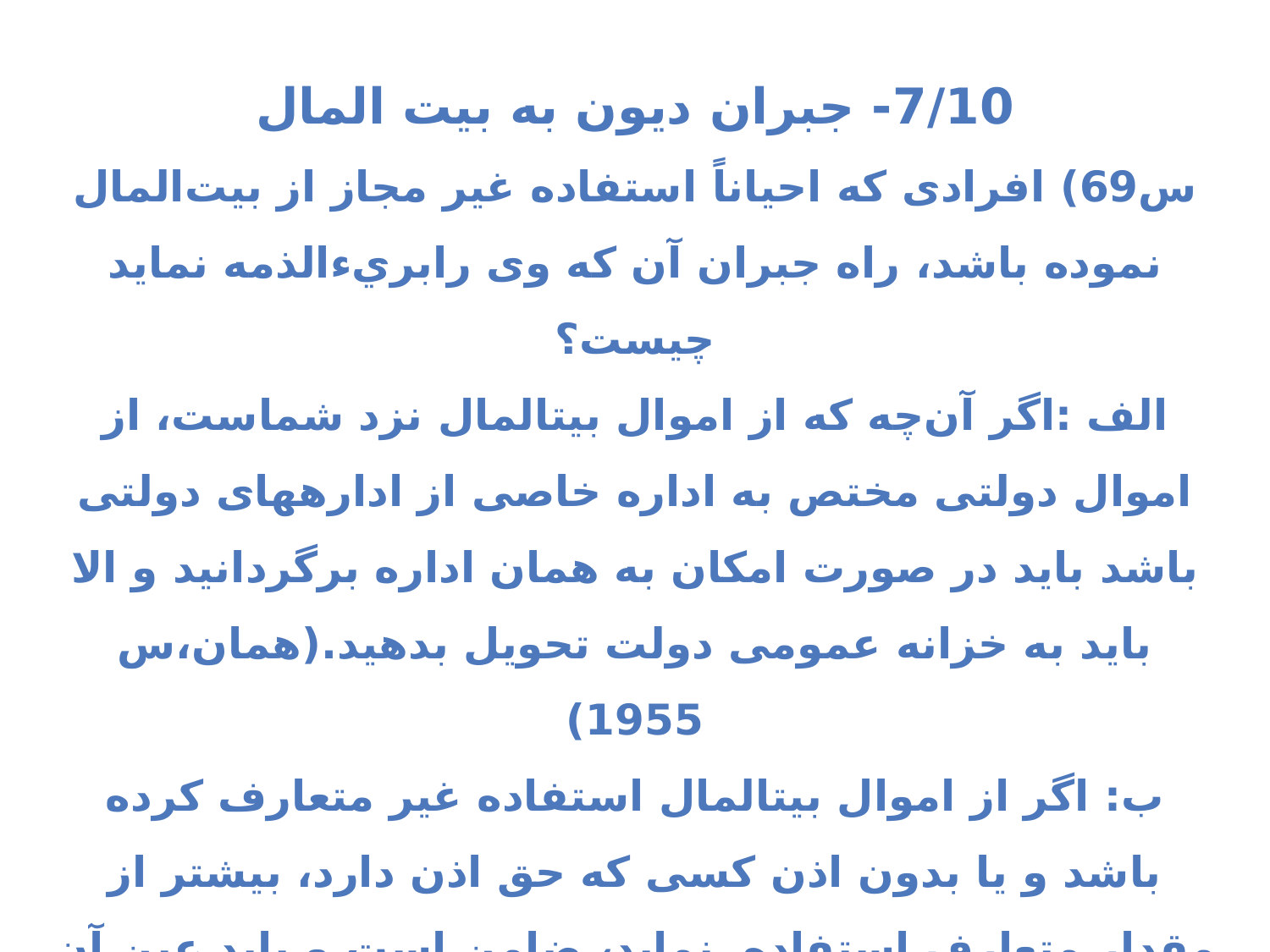

7/10- جبران دیون به بیت المال
س69) افرادی که احياناً استفاده غير مجاز از بيت‌المال نموده باشد، راه جبران آن كه وی رابريء‌الذمه نمايد چيست؟
الف :اگر آن‌چه که از اموال بيت‏المال نزد شماست، از اموال دولتى مختص به اداره خاصى از اداره‏هاى دولتى باشد بايد در صورت امکان به همان اداره برگردانيد و الا بايد به خزانه عمومى دولت تحويل بدهيد.(همان،س 1955)
ب: اگر از اموال بيت‏المال استفاده غير متعارف کرده باشد و يا بدون اذن کسى که حق اذن دارد، بيشتر از مقدار متعارف استفاده  نمايد، ضامن است و بايد عين آن را اگر موجود باشد به بيت‏المال برگرداند و اگر تلف شده باشد، بايد عوض آن را بدهد و همچنين بايد اجرة‌المثل استفاده از آن را هم در صورتى که اجرت داشته باشد به بيت‏المال بپردا زد.